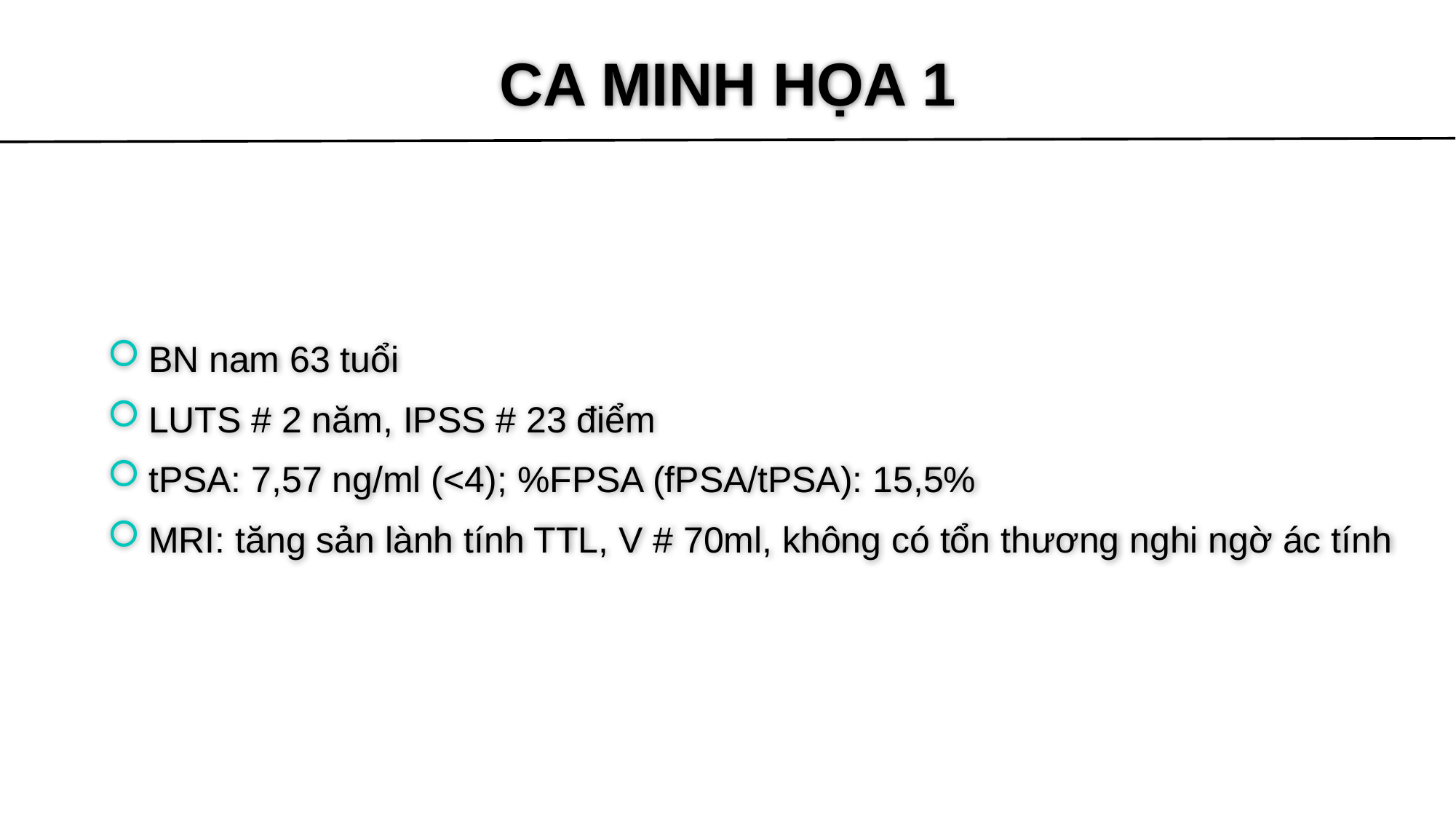

# CA MINH HỌA 1
BN nam 63 tuổi
LUTS # 2 năm, IPSS # 23 điểm
tPSA: 7,57 ng/ml (<4); %FPSA (fPSA/tPSA): 15,5%
MRI: tăng sản lành tính TTL, V # 70ml, không có tổn thương nghi ngờ ác tính